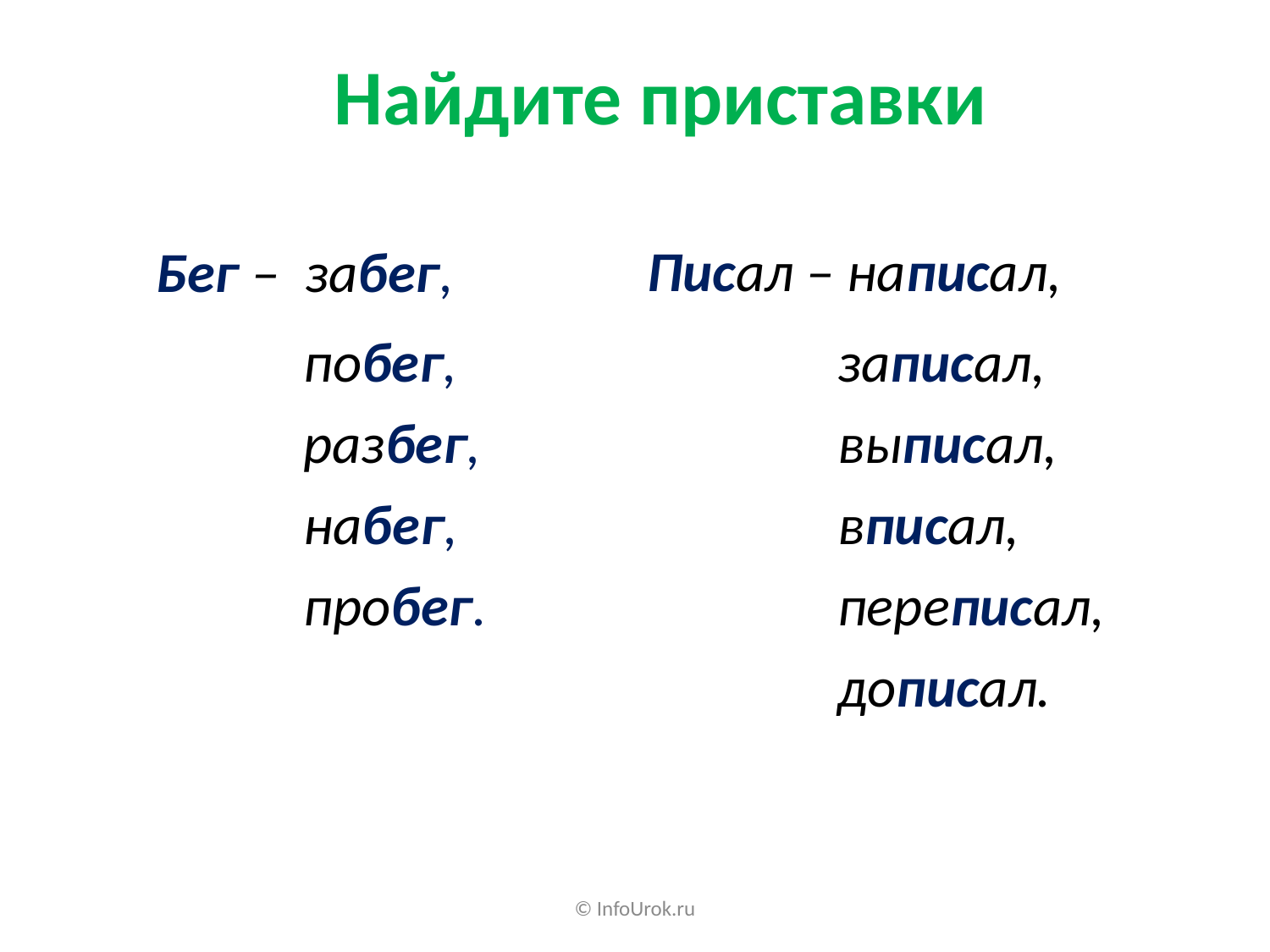

Найдите приставки
Писал – написал,

Бег –  забег,
побег,
разбег,
набег,
пробег.
записал,
выписал,
вписал,
переписал,
дописал.
© InfoUrok.ru